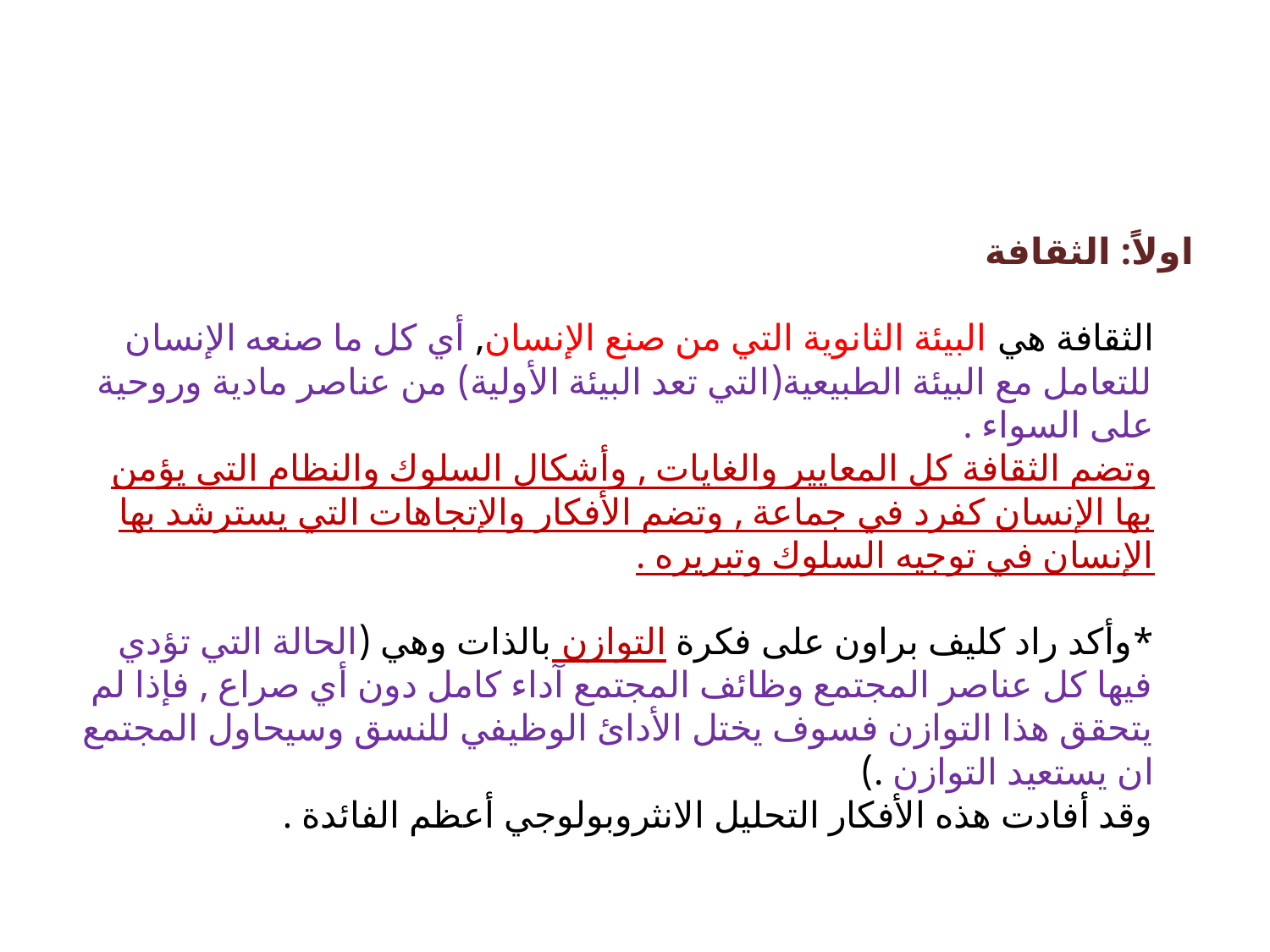

#
اولاً: الثقافة 
الثقافة هي البيئة الثانوية التي من صنع الإنسان, أي كل ما صنعه الإنسان للتعامل مع البيئة الطبيعية(التي تعد البيئة الأولية) من عناصر مادية وروحية على السواء .
وتضم الثقافة كل المعايير والغايات , وأشكال السلوك والنظام التي يؤمن بها الإنسان كفرد في جماعة , وتضم الأفكار والإتجاهات التي يسترشد بها الإنسان في توجيه السلوك وتبريره .
*وأكد راد كليف براون على فكرة التوازن بالذات وهي (الحالة التي تؤدي فيها كل عناصر المجتمع وظائف المجتمع آداء كامل دون أي صراع , فإذا لم يتحقق هذا التوازن فسوف يختل الأدائ الوظيفي للنسق وسيحاول المجتمع ان يستعيد التوازن .)
وقد أفادت هذه الأفكار التحليل الانثروبولوجي أعظم الفائدة .